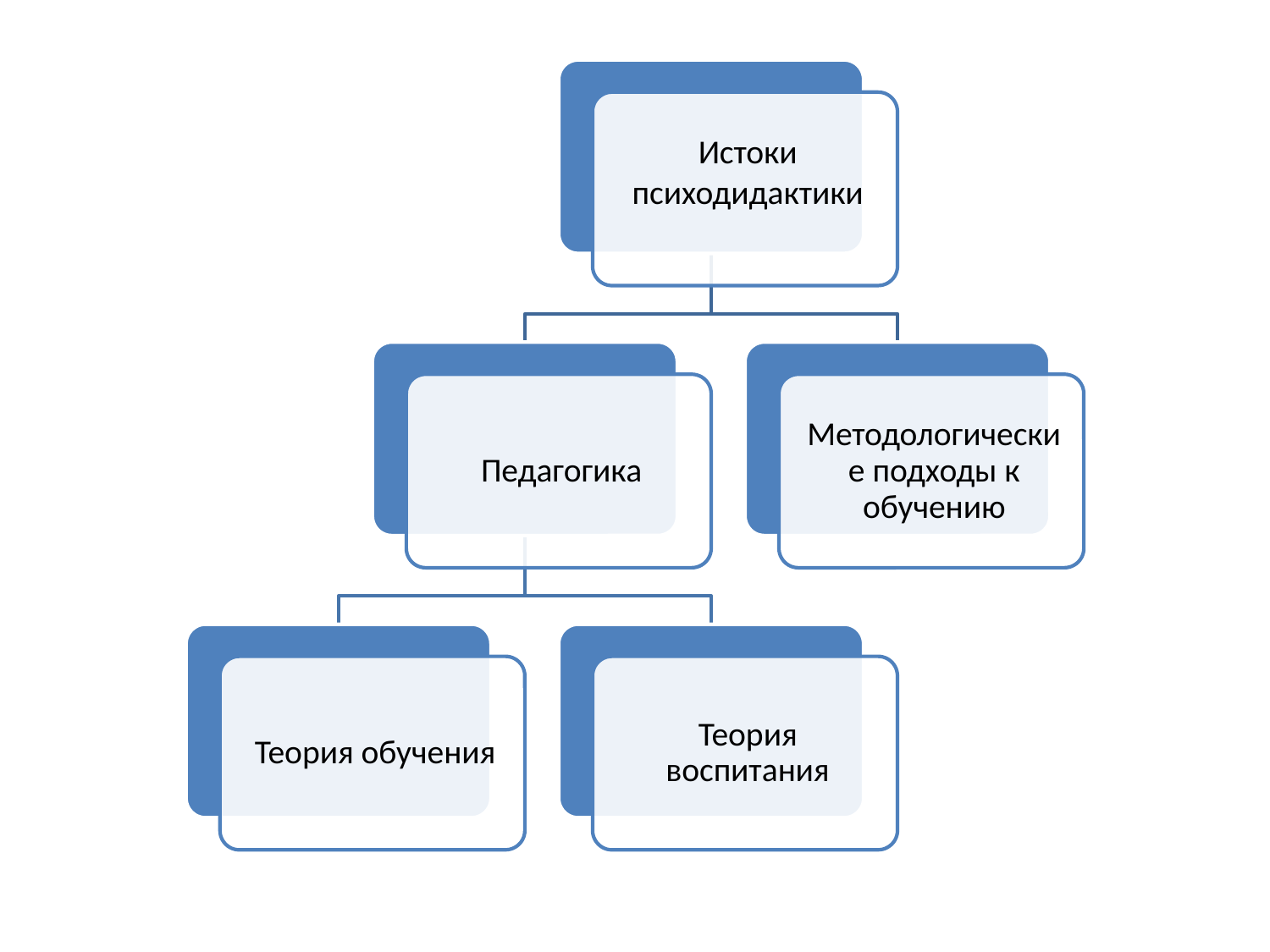

Истоки психодидактики

Педагогика
Теория обучения
Теория воспитания
Методологические подходы к обучению